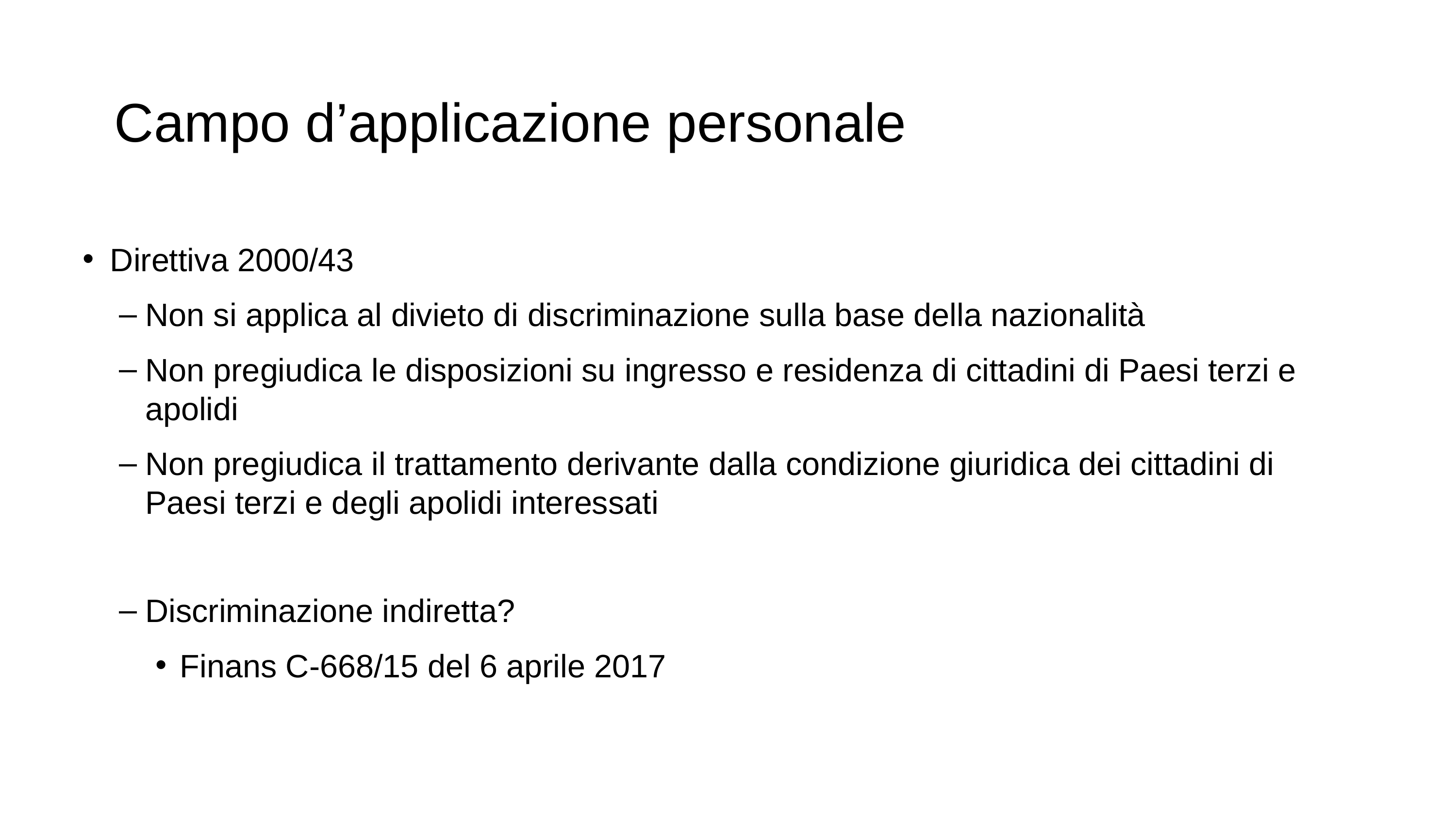

# Campo d’applicazione personale
Direttiva 2000/43
Non si applica al divieto di discriminazione sulla base della nazionalità
Non pregiudica le disposizioni su ingresso e residenza di cittadini di Paesi terzi e apolidi
Non pregiudica il trattamento derivante dalla condizione giuridica dei cittadini di Paesi terzi e degli apolidi interessati

Discriminazione indiretta?
Finans C-668/15 del 6 aprile 2017